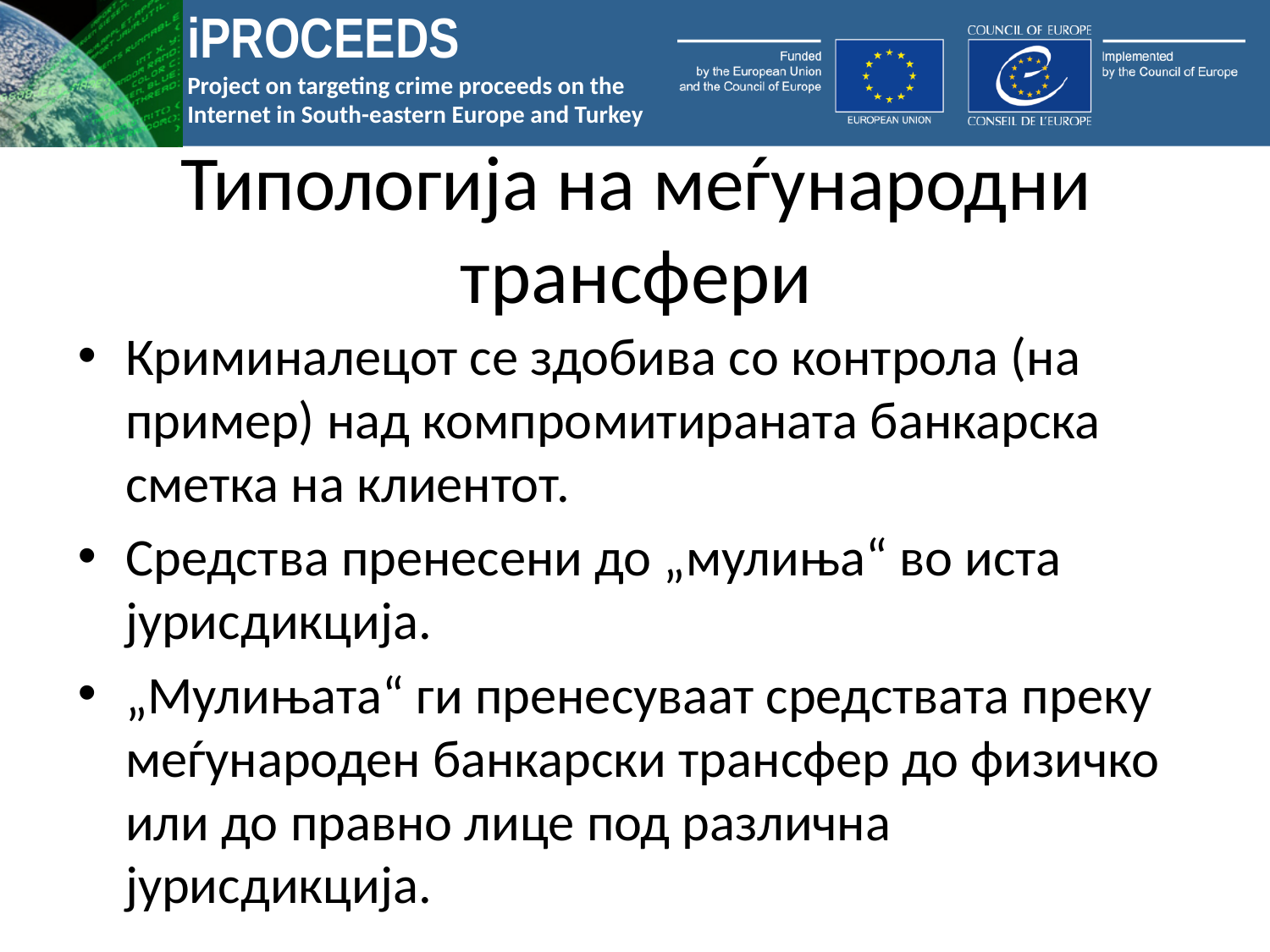

# Типологија на меѓународни трансфери
Криминалецот се здобива со контрола (на пример) над компромитираната банкарска сметка на клиентот.
Средства пренесени до „мулиња“ во иста јурисдикција.
„Мулињата“ ги пренесуваат средствата преку меѓународен банкарски трансфер до физичко или до правно лице под различна јурисдикција.